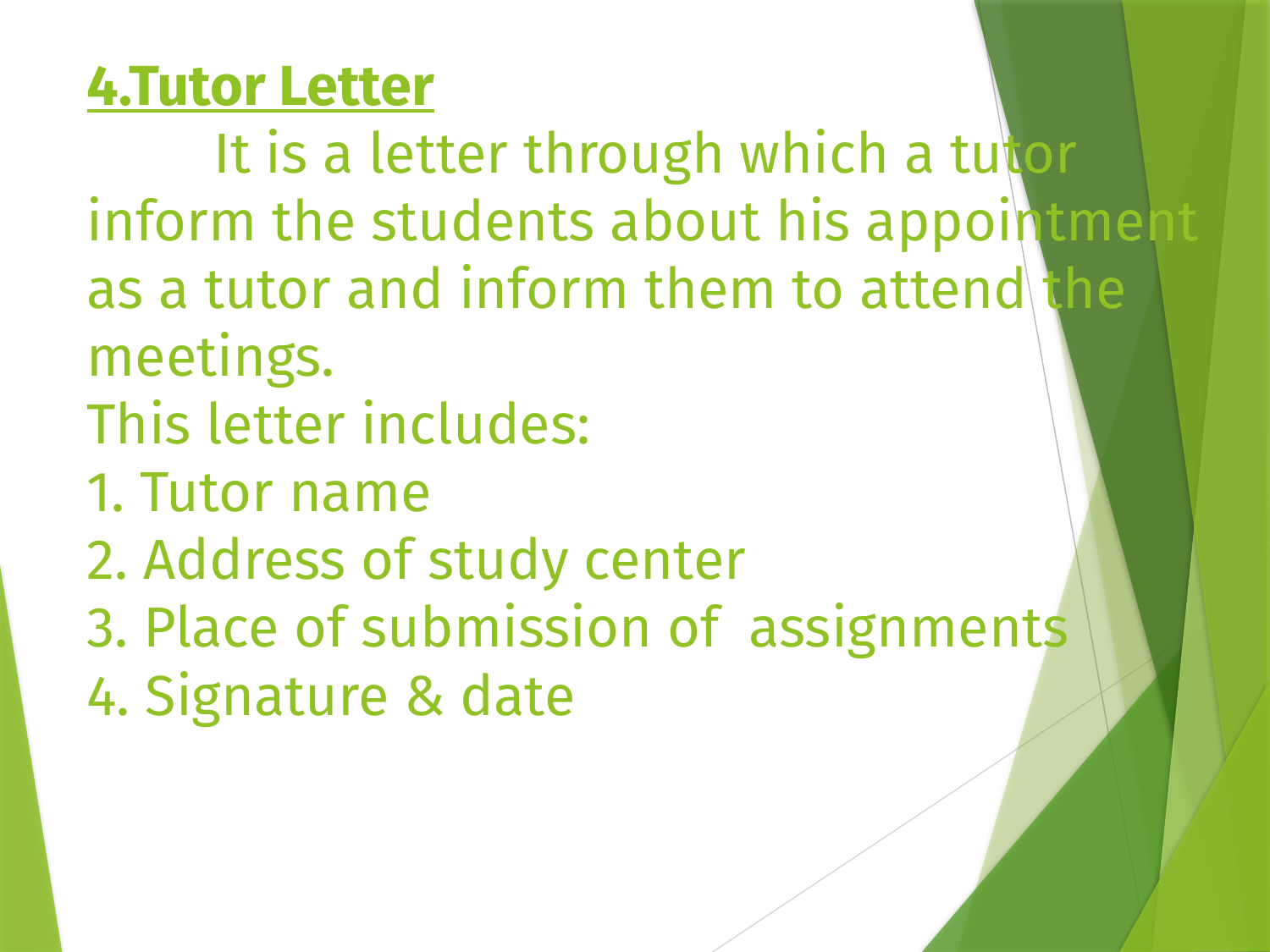

# 4.Tutor Letter It is a letter through which a tutor inform the students about his appointment as a tutor and inform them to attend the meetings. This letter includes: 1. Tutor name 2. Address of study center 3. Place of submission of  assignments 4. Signature & date